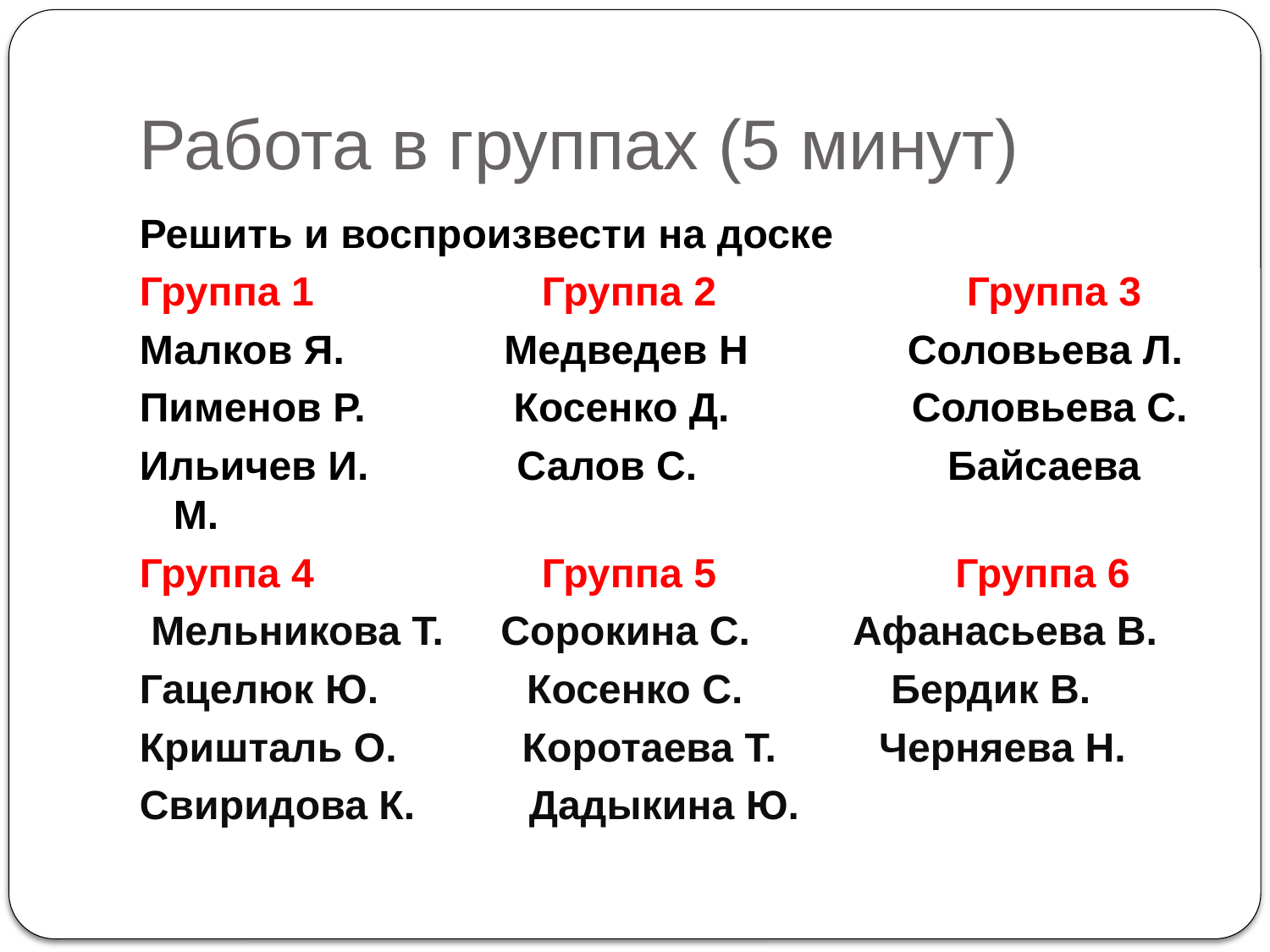

# Работа в группах (5 минут)
Решить и воспроизвести на доске
Группа 1                    Группа 2                      Группа 3
Малков Я.              Медведев Н              Соловьева Л.
Пименов Р.             Косенко Д.                Соловьева С.
Ильичев И.             Салов С.                      Байсаева М.
Группа 4                    Группа 5                     Группа 6
 Мельникова Т.     Сорокина С.         Афанасьева В.
Гацелюк Ю.             Косенко С.             Бердик В.
Кришталь О.           Коротаева Т.         Черняева Н.
Свиридова К.          Дадыкина Ю.